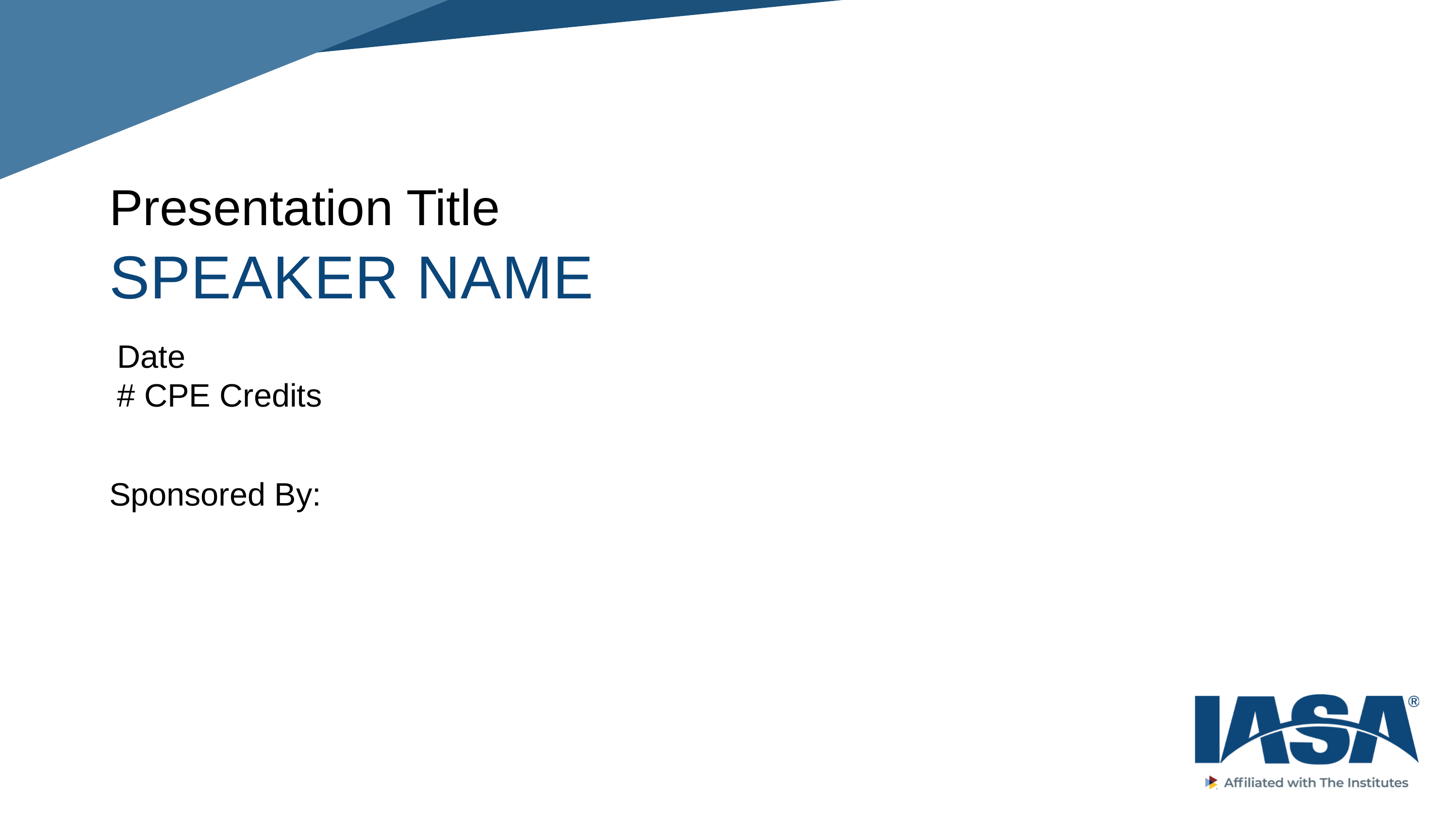

Presentation Title
SPEAKER NAME
Date
# CPE Credits
Sponsored By: